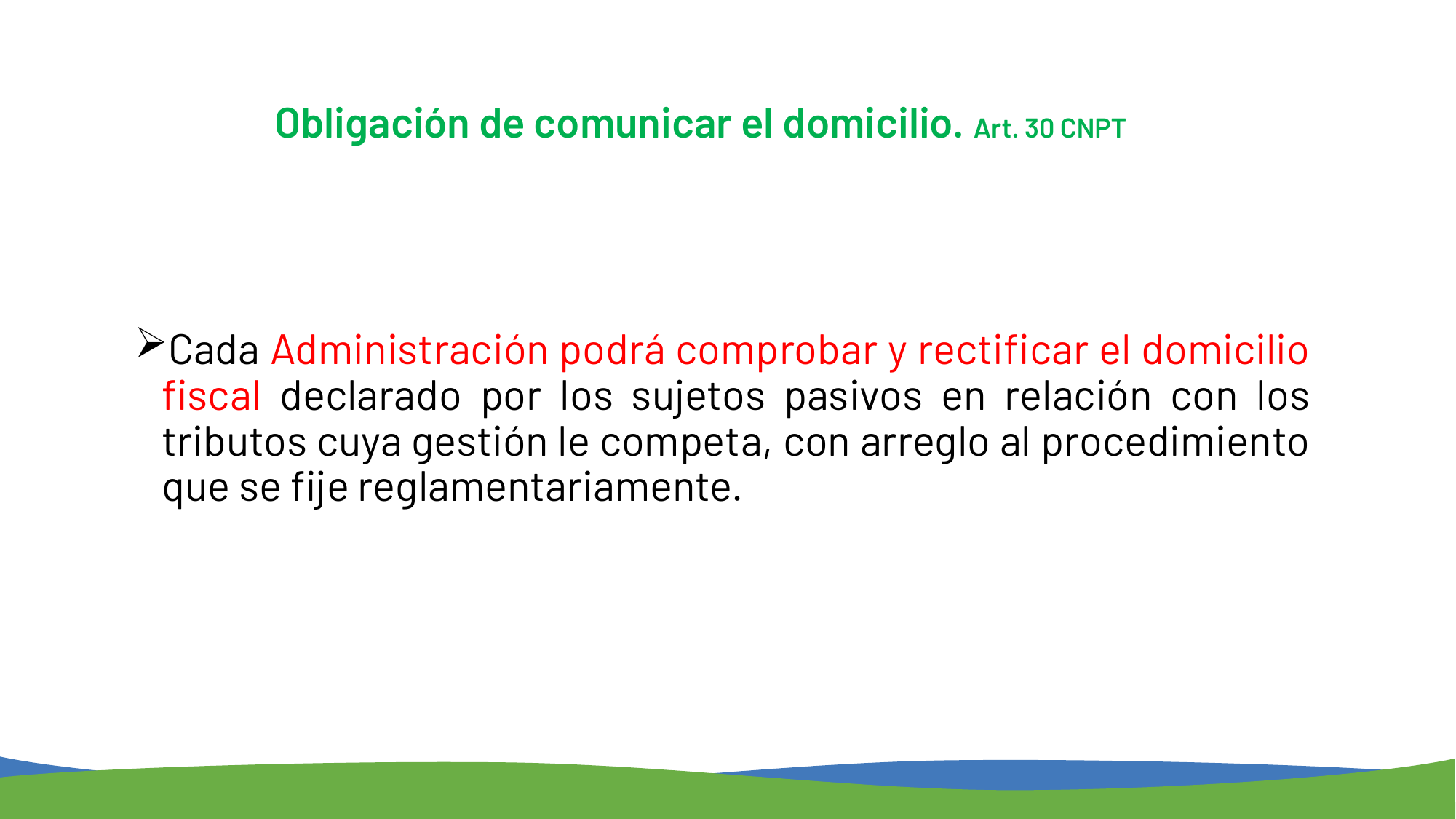

Obligación de comunicar el domicilio. Art. 30 CNPT

Cada Administración podrá comprobar y rectificar el domicilio fiscal declarado por los sujetos pasivos en relación con los tributos cuya gestión le competa, con arreglo al procedimiento que se fije reglamentariamente.